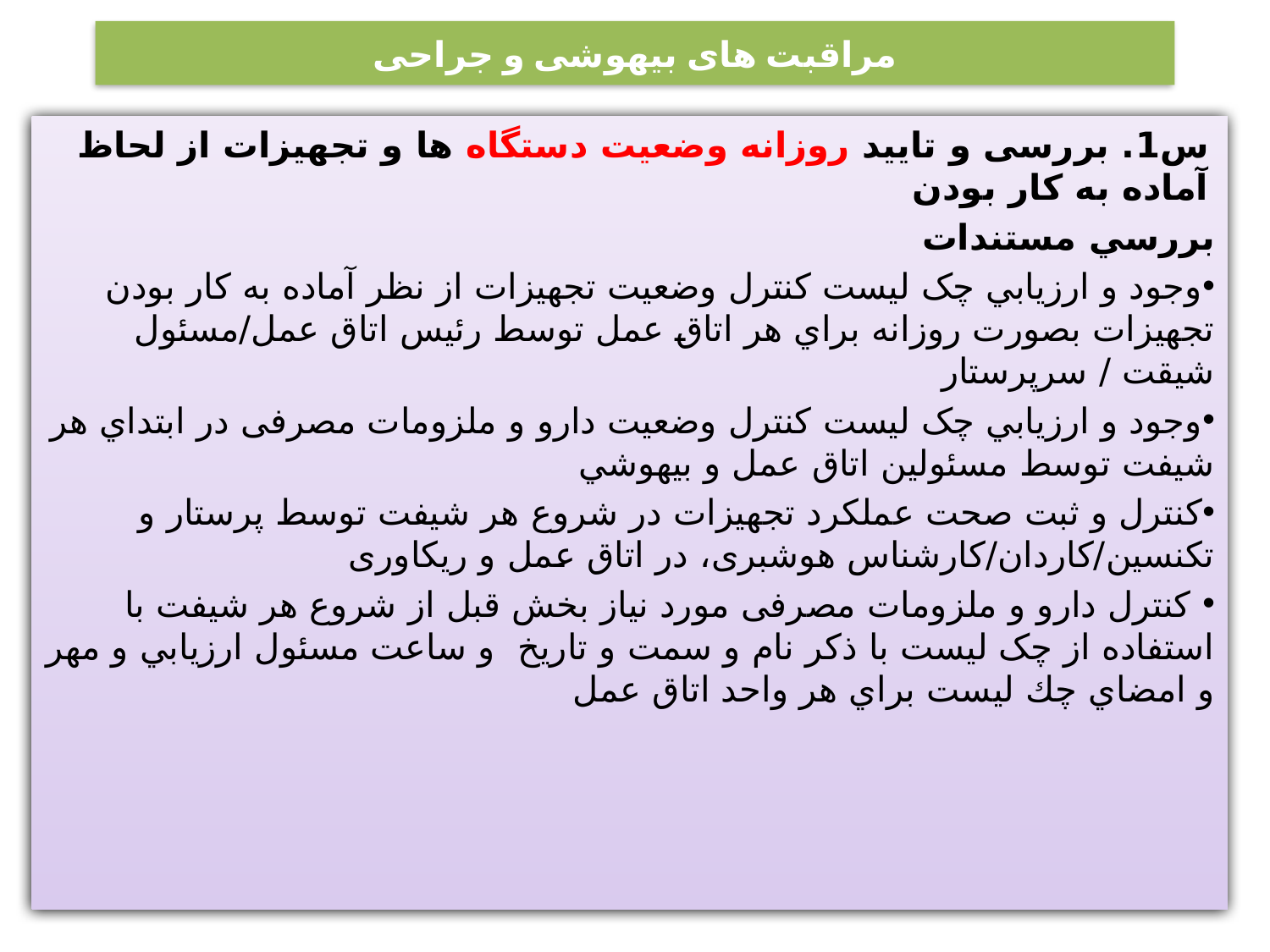

# مراقبت های بیهوشی و جراحی
س1. بررسی و تایید روزانه وضعیت دستگاه ها و تجهیزات از لحاظ آماده به کار بودن
بررسي مستندات
وجود و ارزيابي چک لیست کنترل وضعیت تجهیزات از نظر آماده به کار بودن تجهيزات بصورت روزانه براي هر اتاق عمل توسط رئیس اتاق عمل/مسئول شیقت / سرپرستار
وجود و ارزيابي چک لیست کنترل وضعیت دارو و ملزومات مصرفی در ابتداي هر شيفت توسط مسئولين اتاق عمل و بيهوشي
کنترل و ثبت صحت عملکرد تجهیزات در شروع هر شیفت توسط پرستار و تکنسین/کاردان/کارشناس هوشبری، در اتاق عمل و ریکاوری
 کنترل دارو و ملزومات مصرفی مورد نیاز بخش قبل از شروع هر شیفت با استفاده از چک لیست با ذکر نام و سمت و تاریخ  و ساعت مسئول ارزيابي و مهر و امضاي چك ليست براي هر واحد اتاق عمل